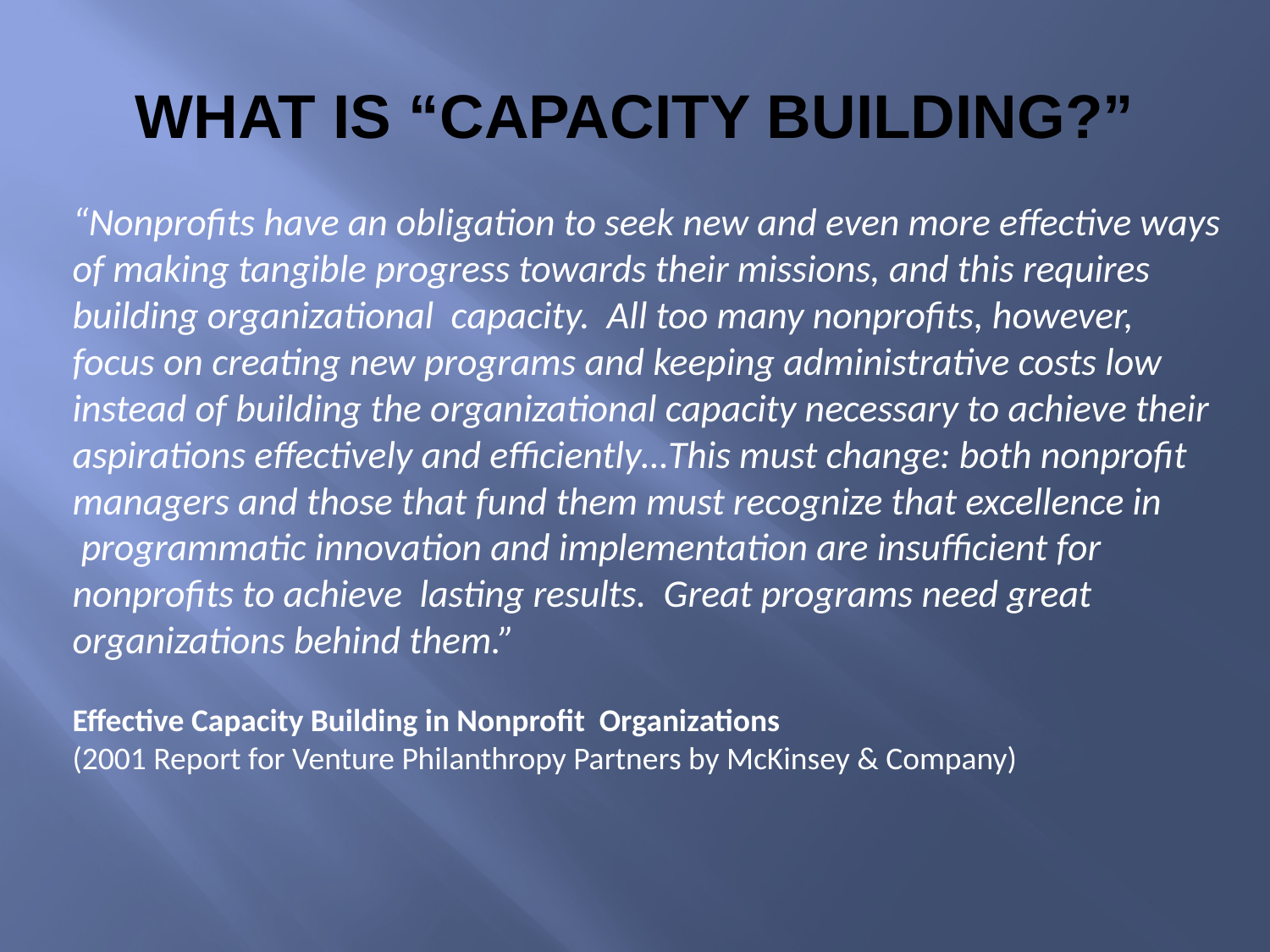

# WHAT IS “CAPACITY BUILDING?”
“Nonprofits have an obligation to seek new and even more effective ways
of making tangible progress towards their missions, and this requires
building organizational  capacity.  All too many nonprofits, however,
focus on creating new programs and keeping administrative costs low
instead of building the organizational capacity necessary to achieve their
aspirations effectively and efficiently…This must change: both nonprofit
managers and those that fund them must recognize that excellence in
 programmatic innovation and implementation are insufficient for
nonprofits to achieve  lasting results.  Great programs need great
organizations behind them.”

Effective Capacity Building in Nonprofit  Organizations
(2001 Report for Venture Philanthropy Partners by McKinsey & Company)